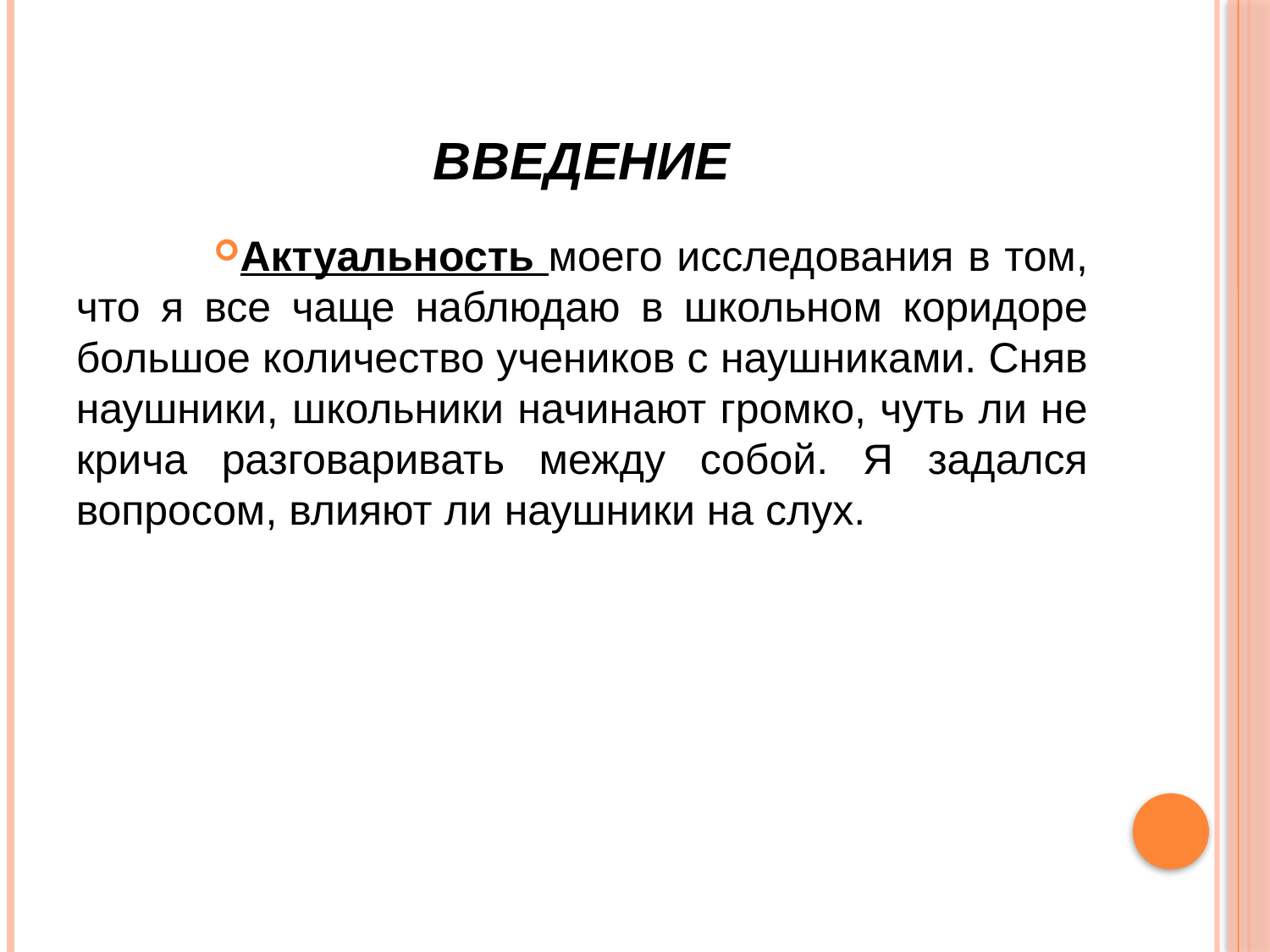

# Введение
Актуальность моего исследования в том, что я все чаще наблюдаю в школьном коридоре большое количество учеников с наушниками. Сняв наушники, школьники начинают громко, чуть ли не крича разговаривать между собой. Я задался вопросом, влияют ли наушники на слух.